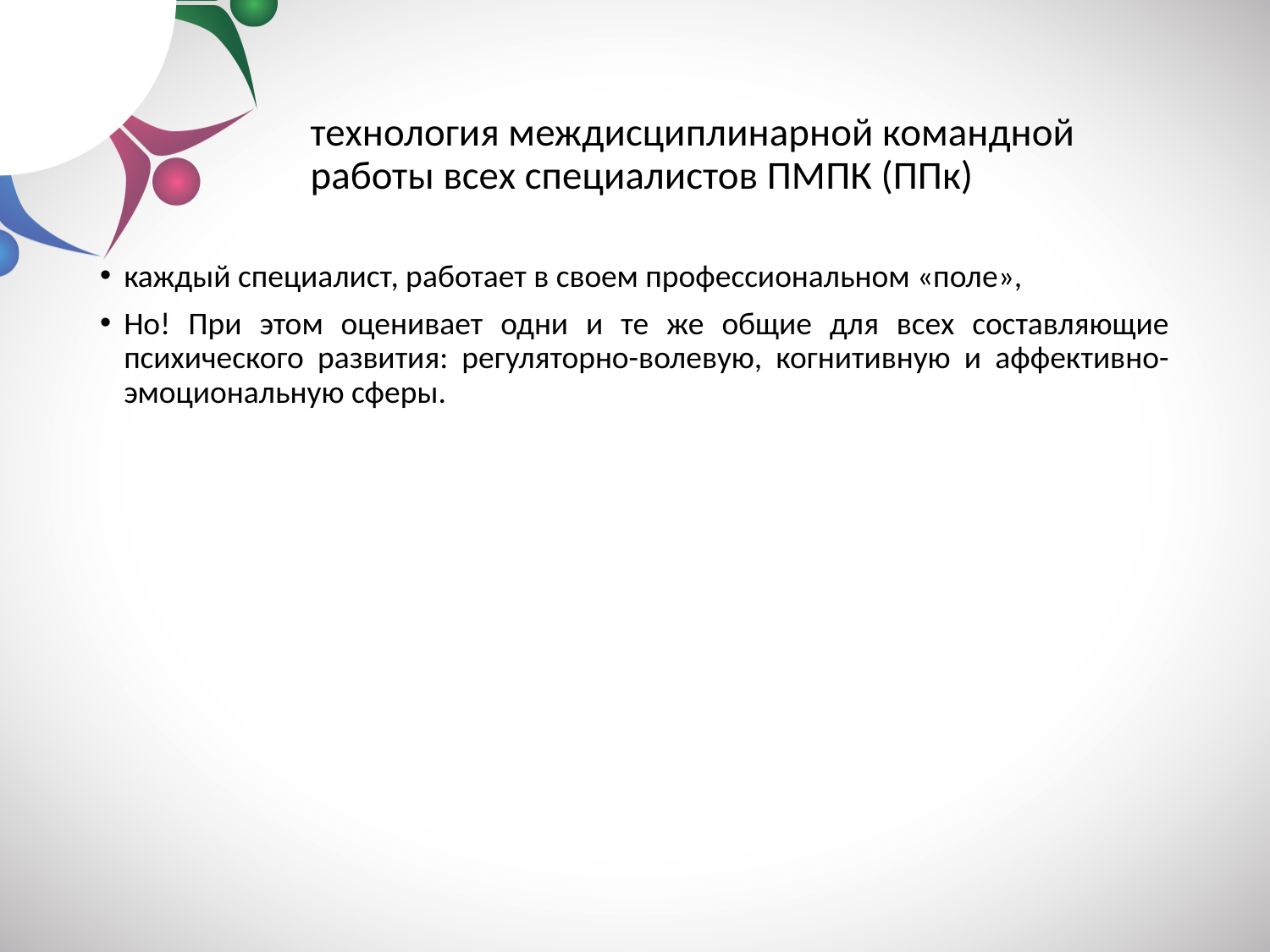

# технология междисциплинарной командной работы всех специалистов ПМПК (ППк)
каждый специалист, работает в своем профессиональном «поле»,
Но! При этом оценивает одни и те же общие для всех составляющие психического развития: регуляторно-волевую, когнитивную и аффективно-эмоциональную сферы.